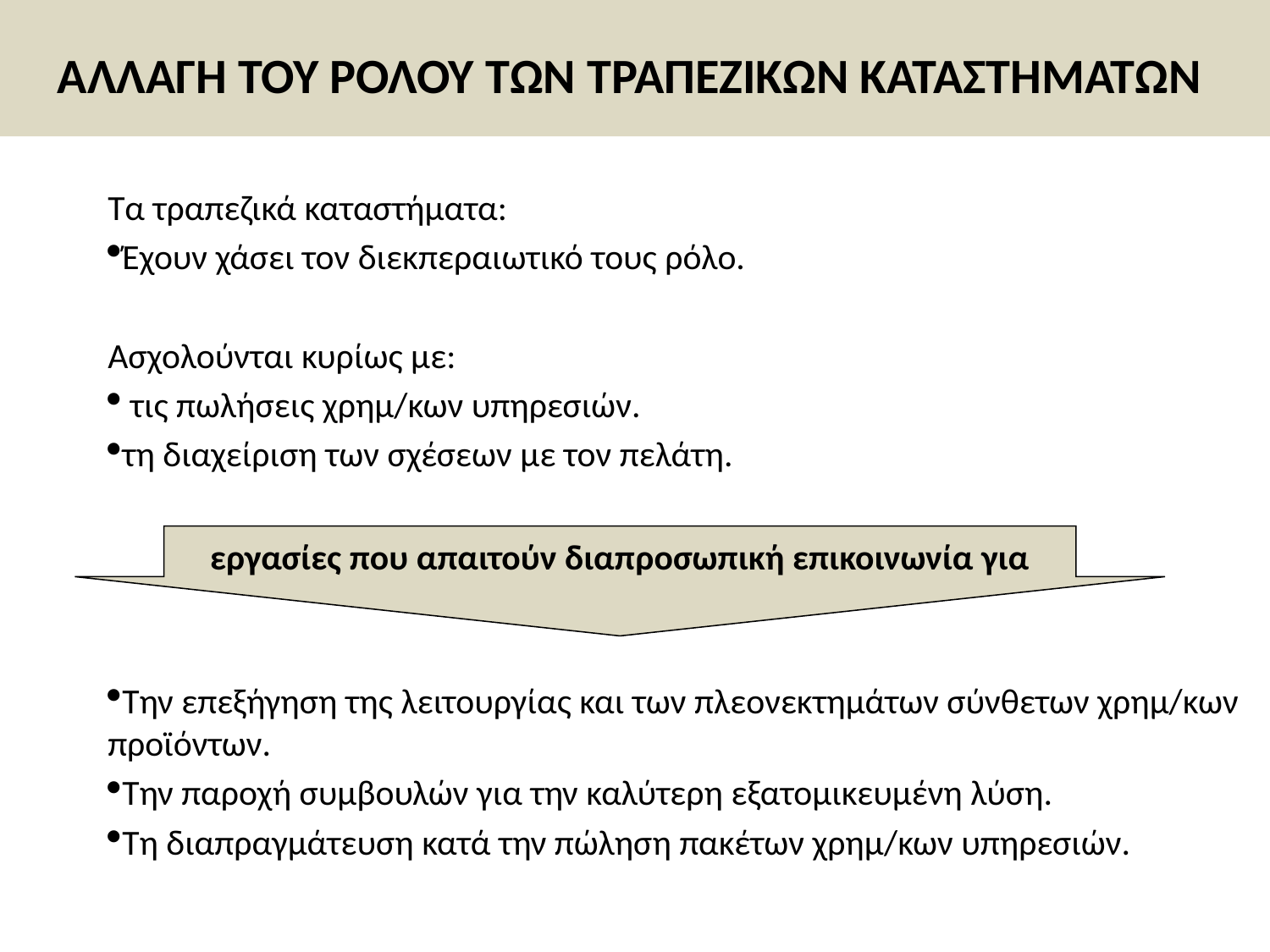

ΑΛΛΑΓΗ ΤΟΥ ΡΟΛΟΥ ΤΩΝ ΤΡΑΠΕΖΙΚΩΝ ΚΑΤΑΣΤΗΜΑΤΩΝ
Τα τραπεζικά καταστήματα:
Έχουν χάσει τον διεκπεραιωτικό τους ρόλο.

Ασχολούνται κυρίως με:
 τις πωλήσεις χρημ/κων υπηρεσιών.
τη διαχείριση των σχέσεων με τον πελάτη.

Την επεξήγηση της λειτουργίας και των πλεονεκτημάτων σύνθετων χρημ/κων προϊόντων.
Την παροχή συμβουλών για την καλύτερη εξατομικευμένη λύση.
Τη διαπραγμάτευση κατά την πώληση πακέτων χρημ/κων υπηρεσιών.

εργασίες που απαιτούν διαπροσωπική επικοινωνία για